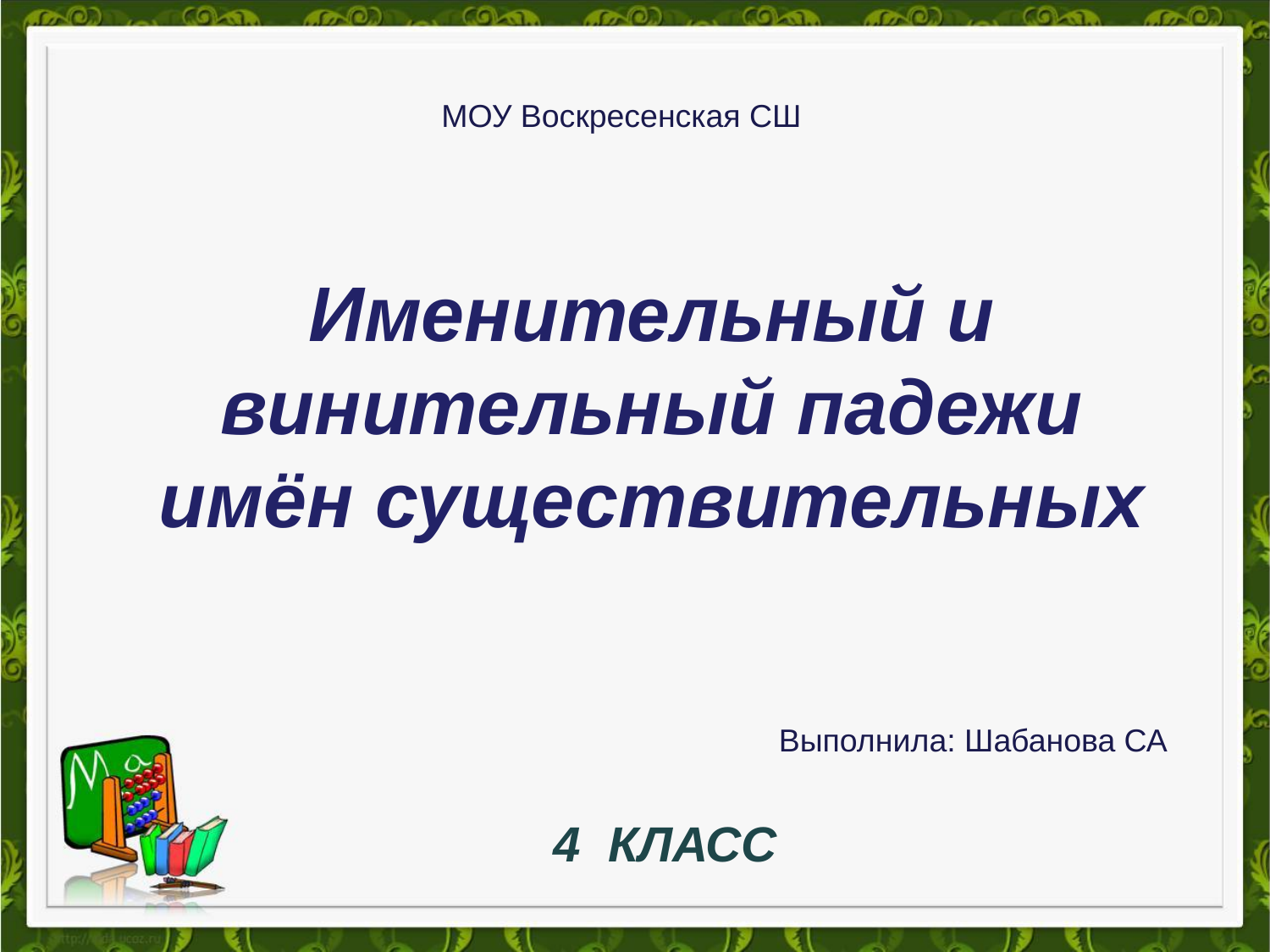

МОУ Воскресенская СШ

# Именительный и винительный падежи имён существительных
Выполнила: Шабанова СА
4  класс